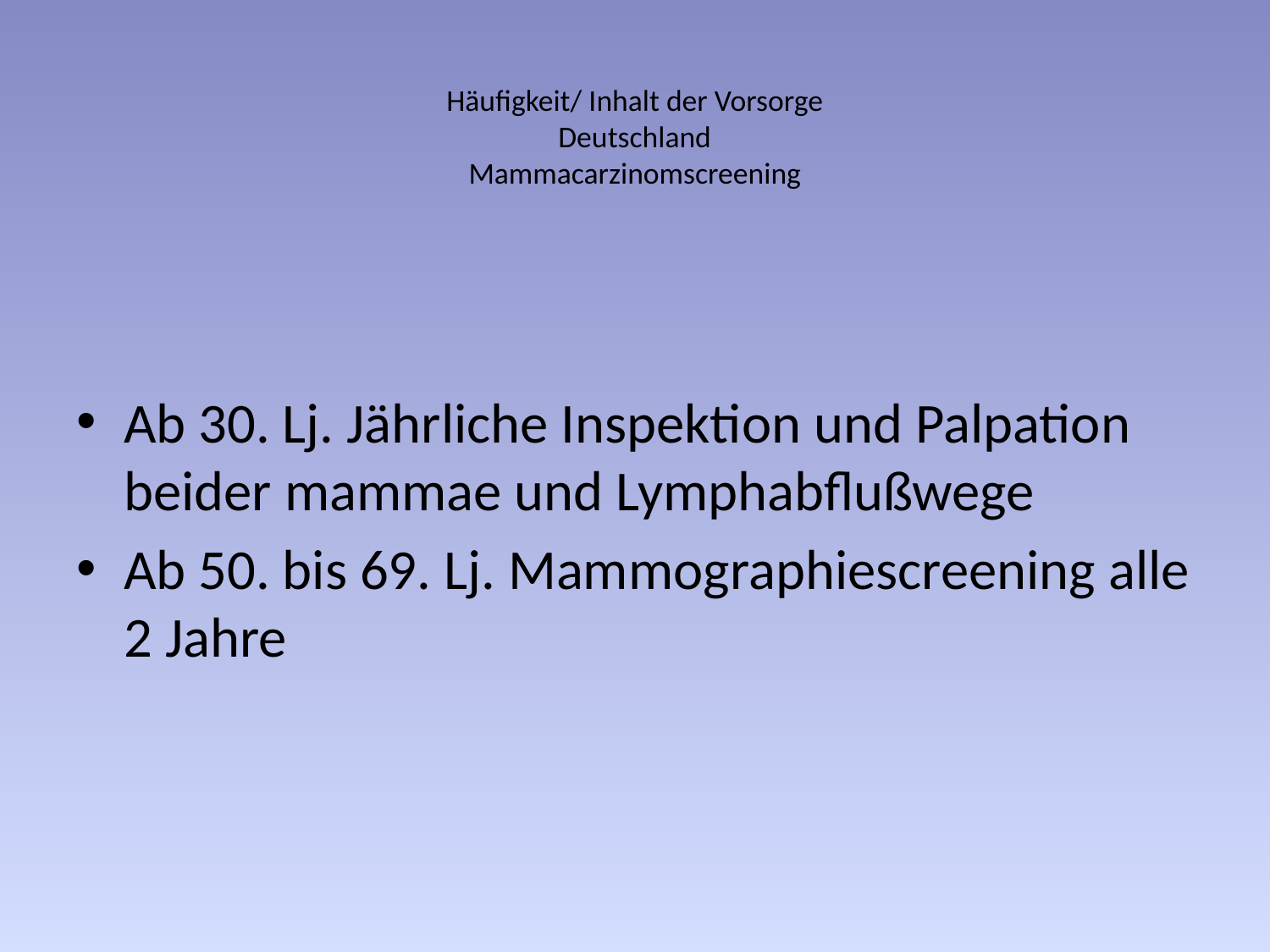

# Häufigkeit/ Inhalt der Vorsorge Deutschland Mammacarzinomscreening

Ab 30. Lj. Jährliche Inspektion und Palpation beider mammae und Lymphabflußwege
Ab 50. bis 69. Lj. Mammographiescreening alle 2 Jahre